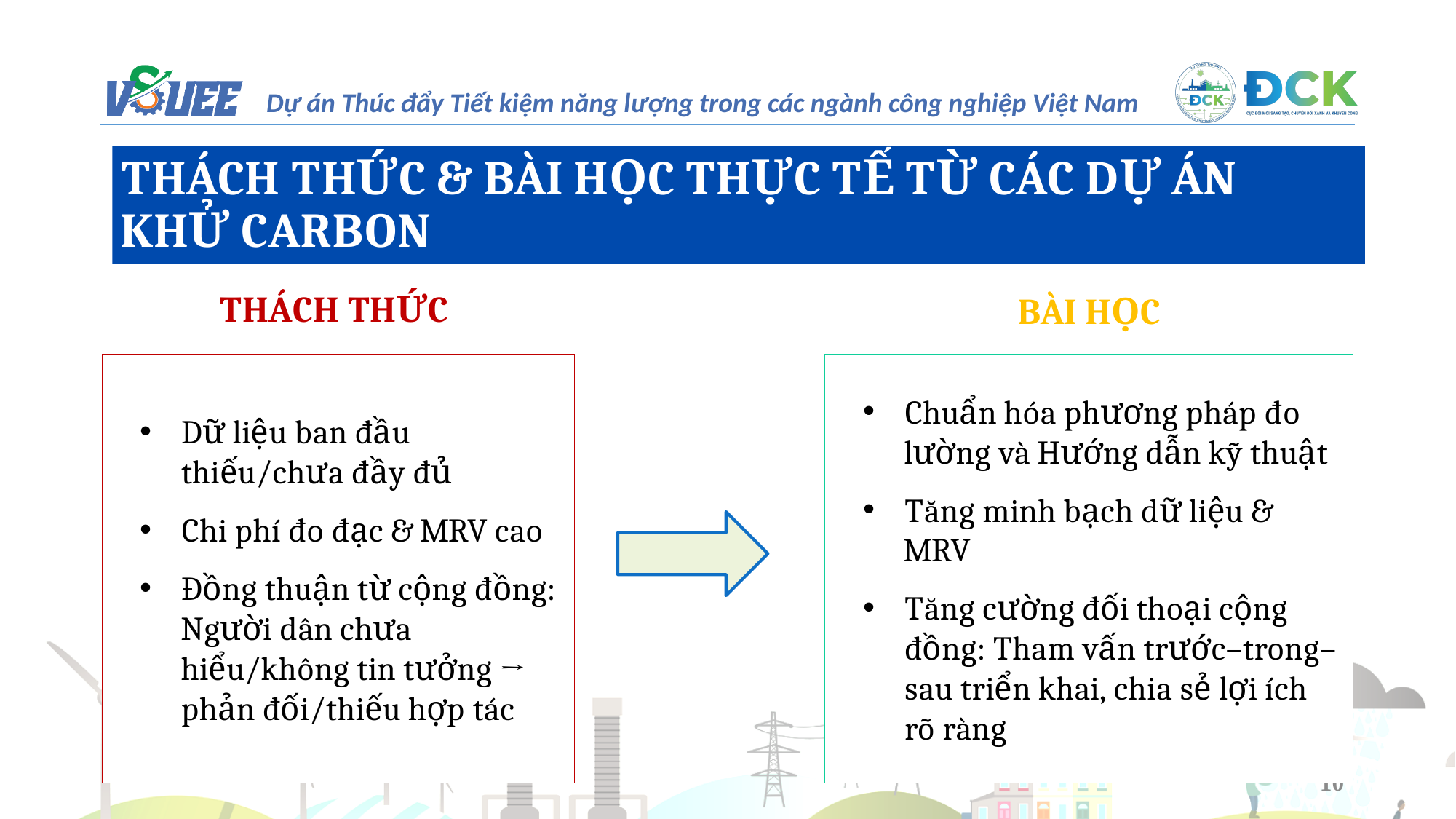

THÁCH THỨC & BÀI HỌC THỰC TẾ TỪ CÁC DỰ ÁN KHỬ CARBON
THÁCH THỨC
BÀI HỌC
Dữ liệu ban đầu thiếu/chưa đầy đủ
Chi phí đo đạc & MRV cao
Đồng thuận từ cộng đồng: Người dân chưa hiểu/không tin tưởng → phản đối/thiếu hợp tác
Chuẩn hóa phương pháp đo lường và Hướng dẫn kỹ thuật
Tăng minh bạch dữ liệu & MRV
Tăng cường đối thoại cộng đồng: Tham vấn trước–trong–sau triển khai, chia sẻ lợi ích rõ ràng

10